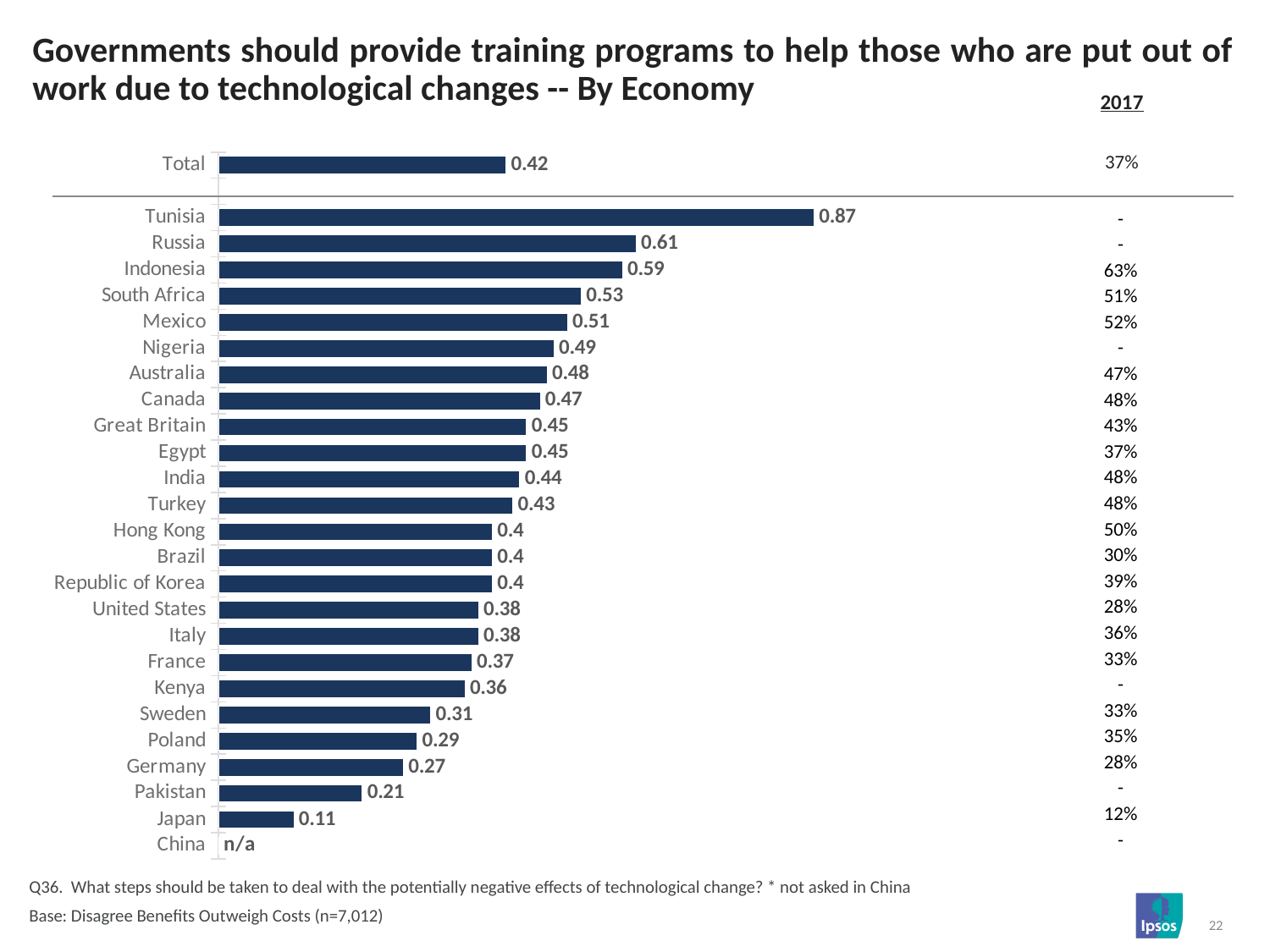

# Governments should provide training programs to help those who are put out of work due to technological changes -- By Economy
|  |
| --- |
| 2017 |

### Chart

| Category | Column1 |
|---|---|
| Total | 0.42 |
|  | None |
| Tunisia | 0.87 |
| Russia | 0.61 |
| Indonesia | 0.59 |
| South Africa | 0.53 |
| Mexico | 0.51 |
| Nigeria | 0.49 |
| Australia | 0.48 |
| Canada | 0.47 |
| Great Britain | 0.45 |
| Egypt | 0.45 |
| India | 0.44 |
| Turkey | 0.43 |
| Hong Kong | 0.4 |
| Brazil | 0.4 |
| Republic of Korea | 0.4 |
| United States | 0.38 |
| Italy | 0.38 |
| France | 0.37 |
| Kenya | 0.36 |
| Sweden | 0.31 |
| Poland | 0.29 |
| Germany | 0.27 |
| Pakistan | 0.21 |
| Japan | 0.11 |
| China | 0.0 |
37%
| - |
| --- |
| - |
| 63% |
| 51% |
| 52% |
| - |
| 47% |
| 48% |
| 43% |
| 37% |
| 48% |
| 48% |
| 50% |
| 30% |
| 39% |
| 28% |
| 36% |
| 33% |
| - |
| 33% |
| 35% |
| 28% |
| - |
| 12% |
| - |
Q36.  What steps should be taken to deal with the potentially negative effects of technological change? * not asked in China
Base: Disagree Benefits Outweigh Costs (n=7,012)